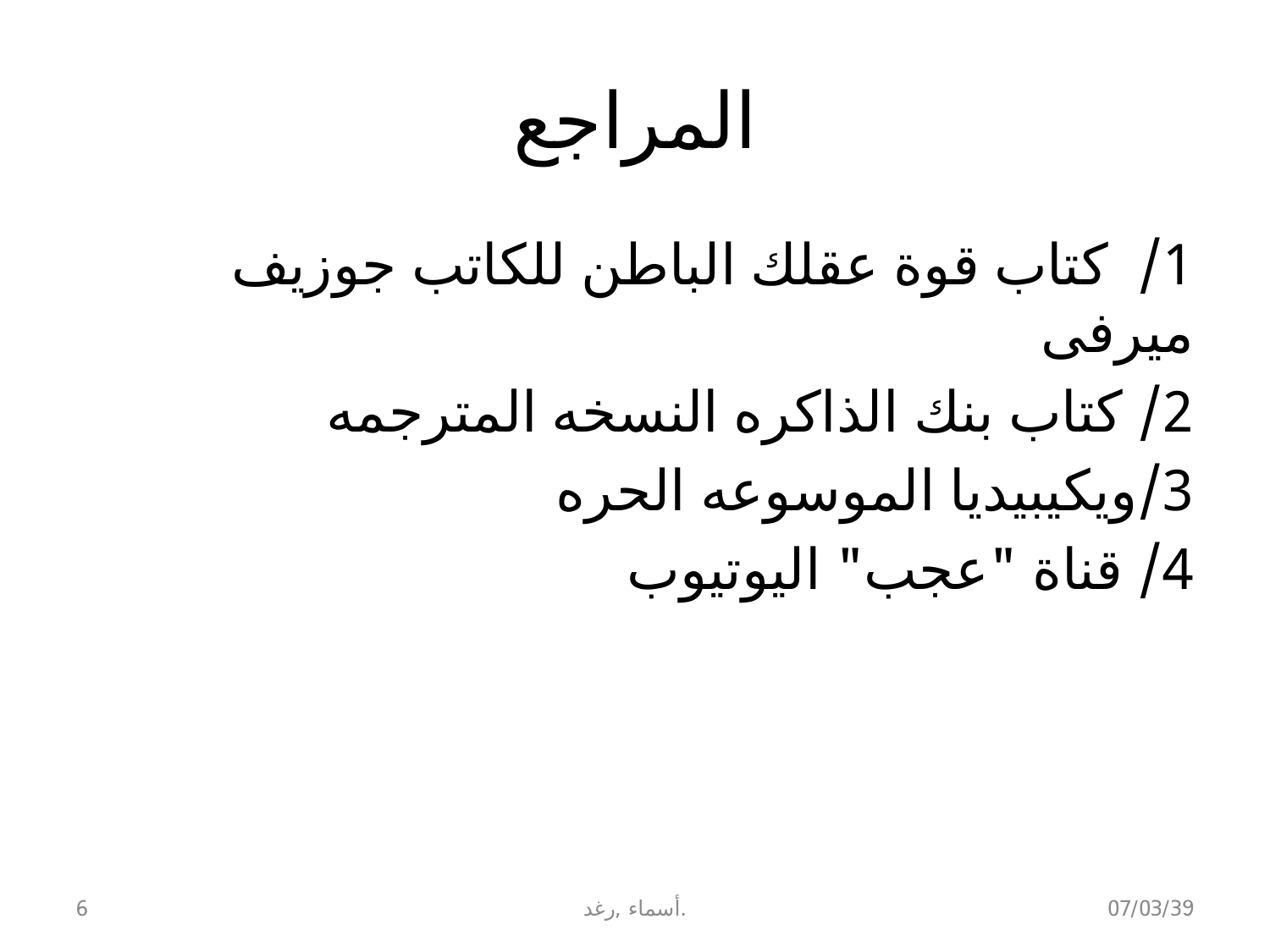

# المراجع
1/  كتاب قوة عقلك الباطن للكاتب جوزيف ميرفى
2/ كتاب بنك الذاكره النسخه المترجمه
3/ويكيبيديا الموسوعه الحره
4/ قناة "عجب" اليوتيوب

6
أسماء ,رغد.
07/03/39